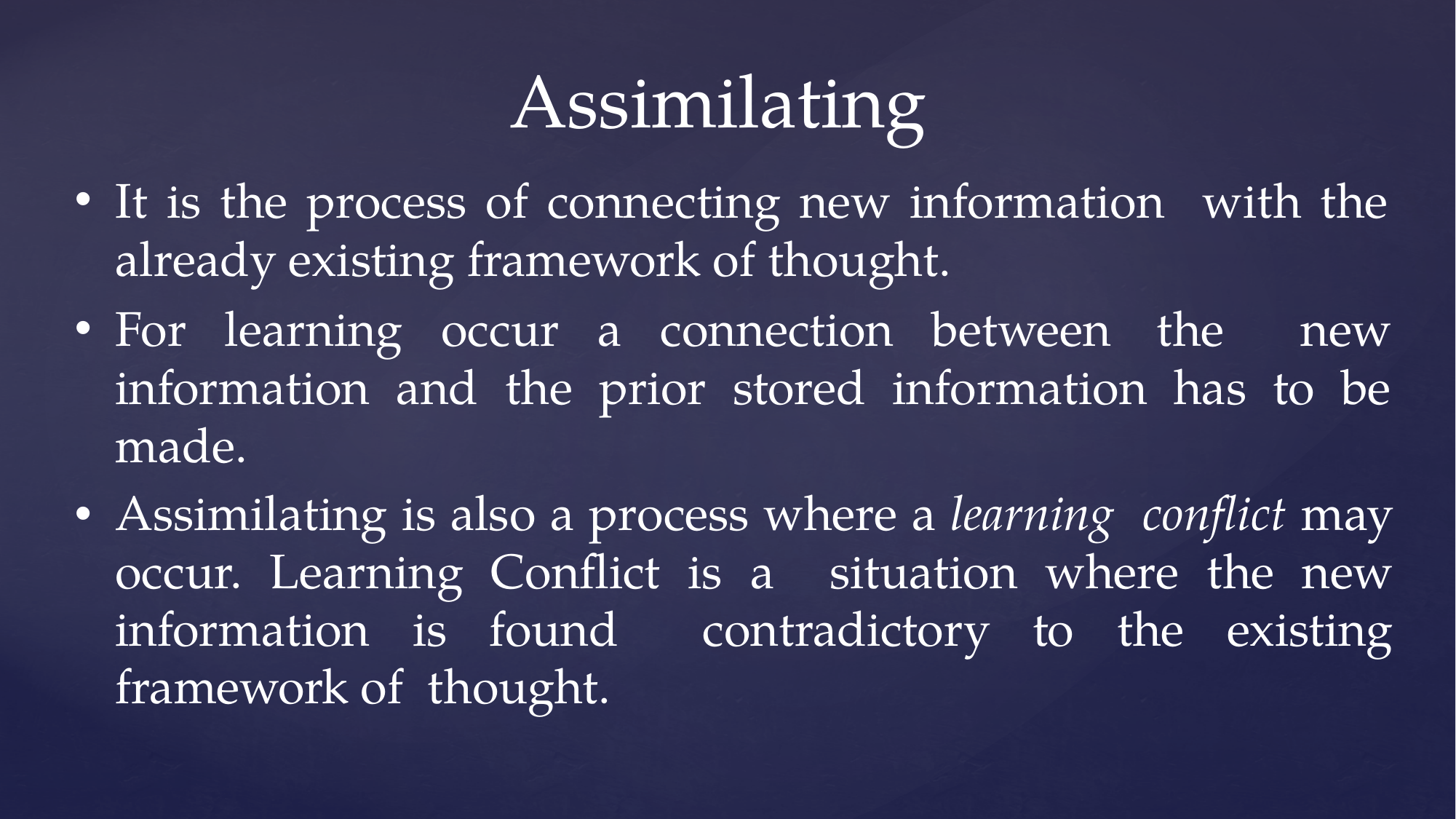

# Assimilating
It is the process of connecting new information  with the already existing framework of thought.
For learning occur a connection between the  new information and the prior stored information has to be made.
Assimilating is also a process where a learning  conflict may occur. Learning Conflict is a  situation where the new information is found  contradictory to the existing framework of  thought.